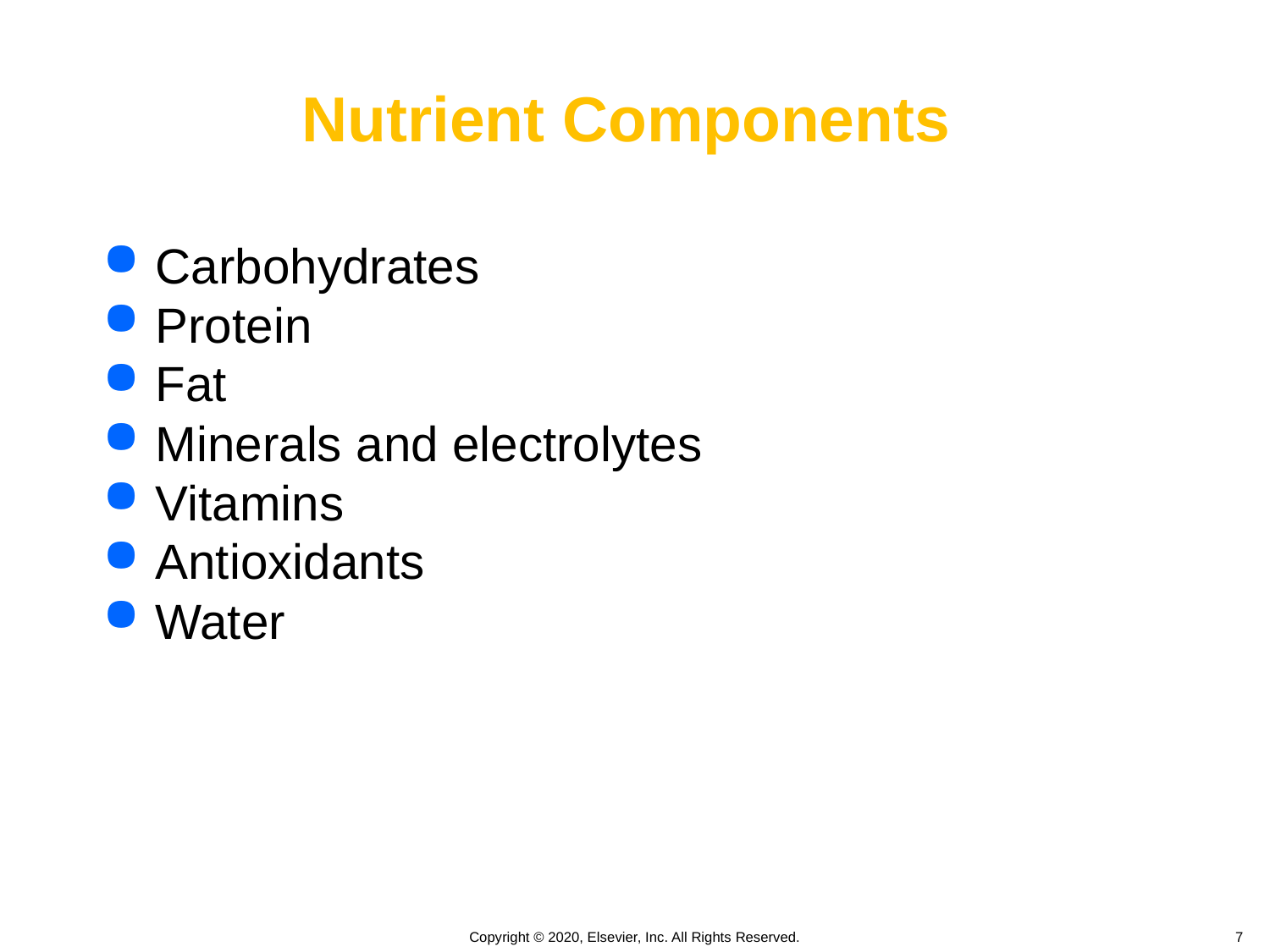

# Nutrient Components
Carbohydrates
Protein
Fat
Minerals and electrolytes
Vitamins
Antioxidants
Water
 7